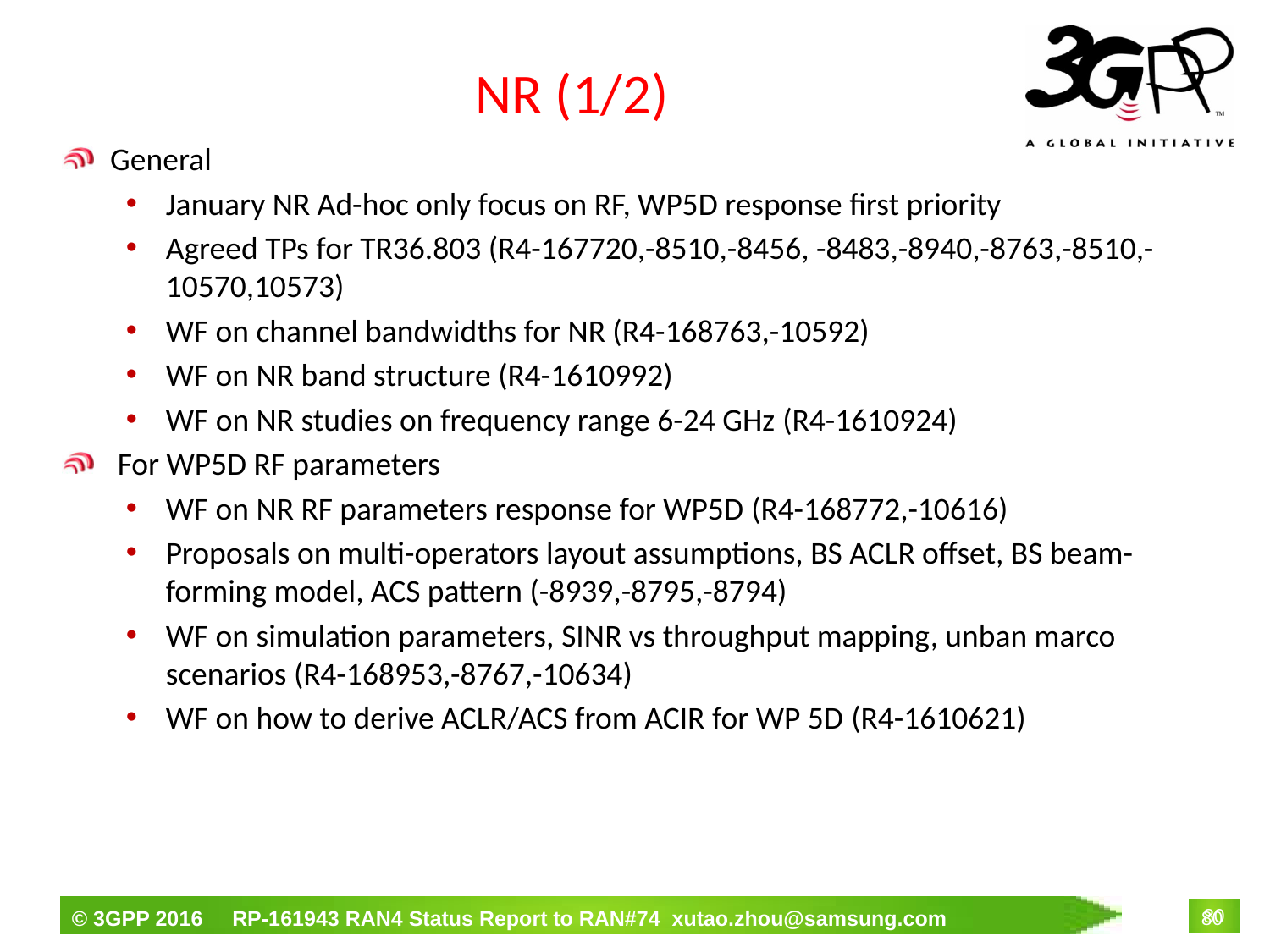

# NR (1/2)
General
January NR Ad-hoc only focus on RF, WP5D response first priority
Agreed TPs for TR36.803 (R4-167720,-8510,-8456, -8483,-8940,-8763,-8510,-10570,10573)
WF on channel bandwidths for NR (R4-168763,-10592)
WF on NR band structure (R4-1610992)
WF on NR studies on frequency range 6-24 GHz (R4-1610924)
 For WP5D RF parameters
WF on NR RF parameters response for WP5D (R4-168772,-10616)
Proposals on multi-operators layout assumptions, BS ACLR offset, BS beam-forming model, ACS pattern (-8939,-8795,-8794)
WF on simulation parameters, SINR vs throughput mapping, unban marco scenarios (R4-168953,-8767,-10634)
WF on how to derive ACLR/ACS from ACIR for WP 5D (R4-1610621)

80